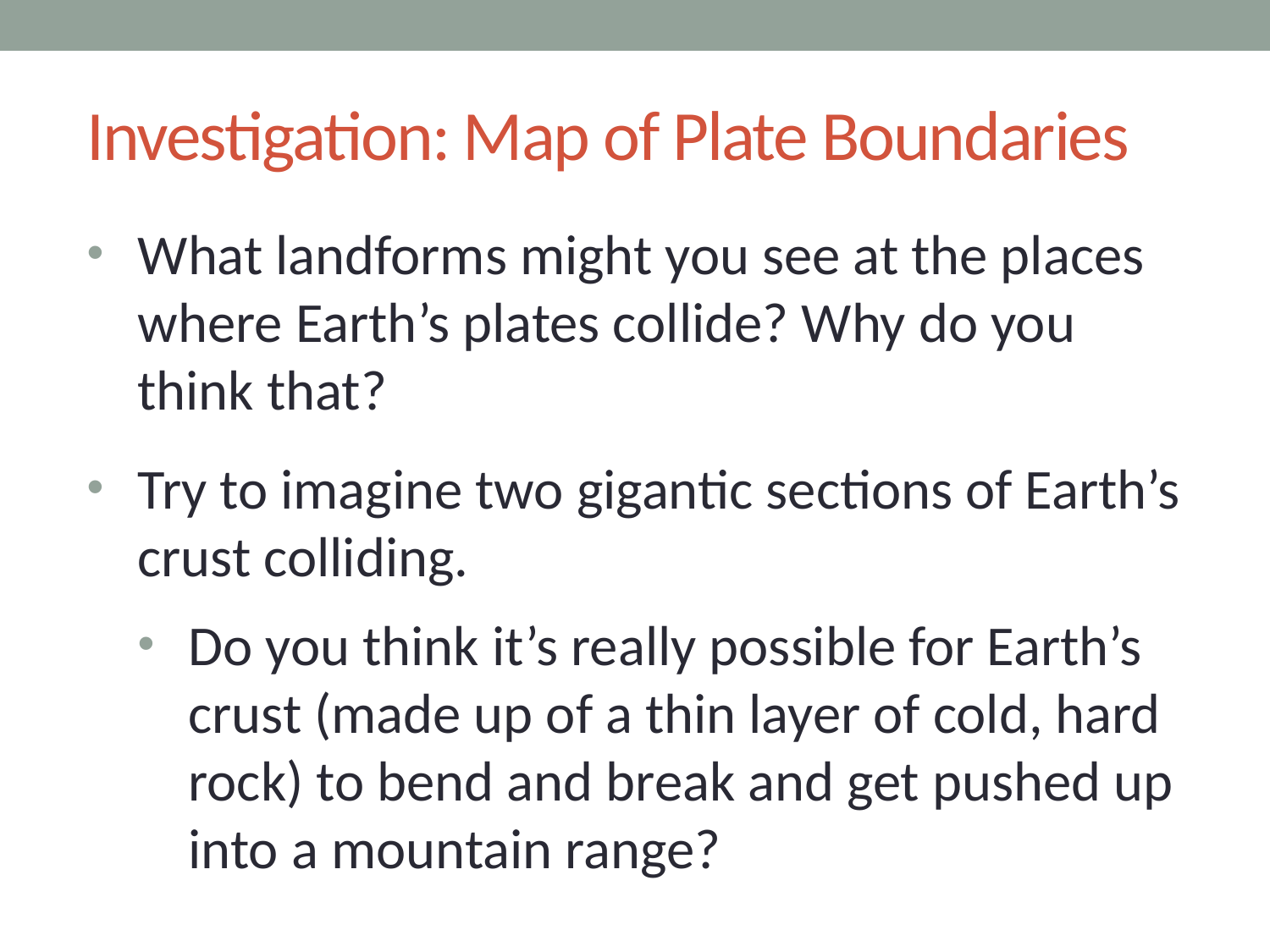

# Investigation: Map of Plate Boundaries
What landforms might you see at the places where Earth’s plates collide? Why do you think that?
Try to imagine two gigantic sections of Earth’s crust colliding.
Do you think it’s really possible for Earth’s crust (made up of a thin layer of cold, hard rock) to bend and break and get pushed up into a mountain range?